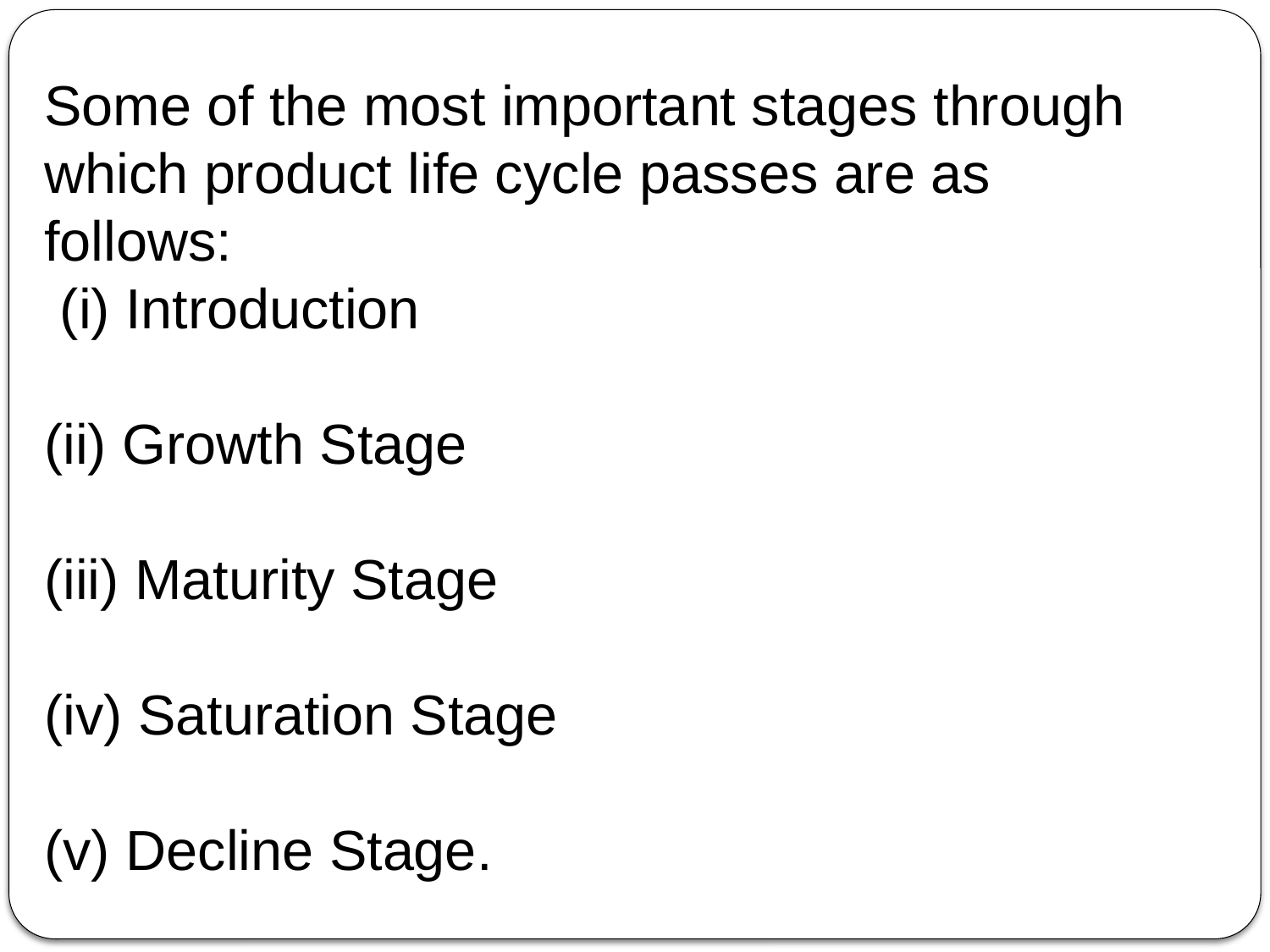

Some of the most important stages through which product life cycle passes are as follows:
 (i) Introduction

(ii) Growth Stage

(iii) Maturity Stage

(iv) Saturation Stage

(v) Decline Stage.